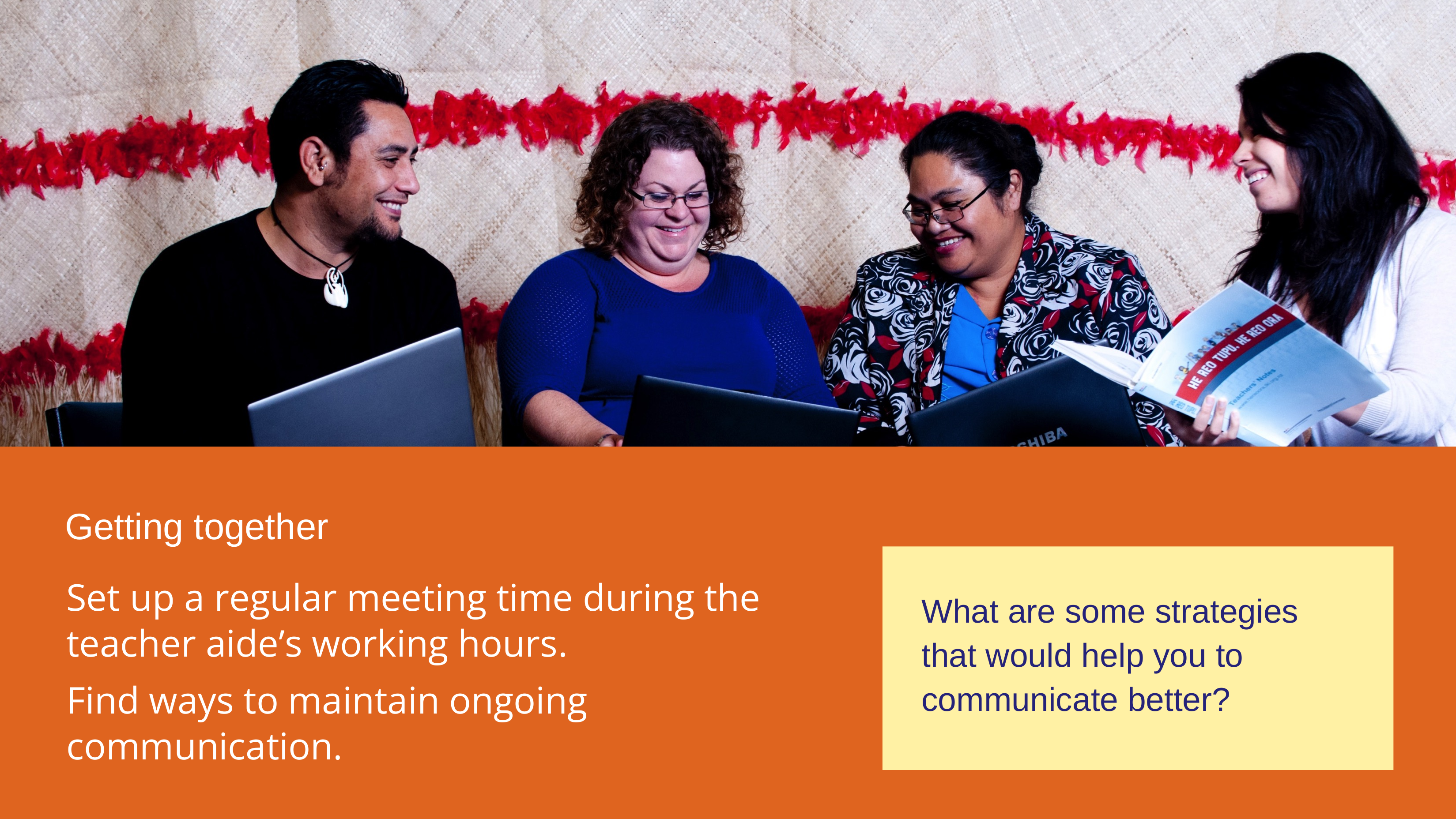

Getting together
What are some strategies that would help you to communicate better?
Set up a regular meeting time during the teacher aide’s working hours.
Find ways to maintain ongoing communication.